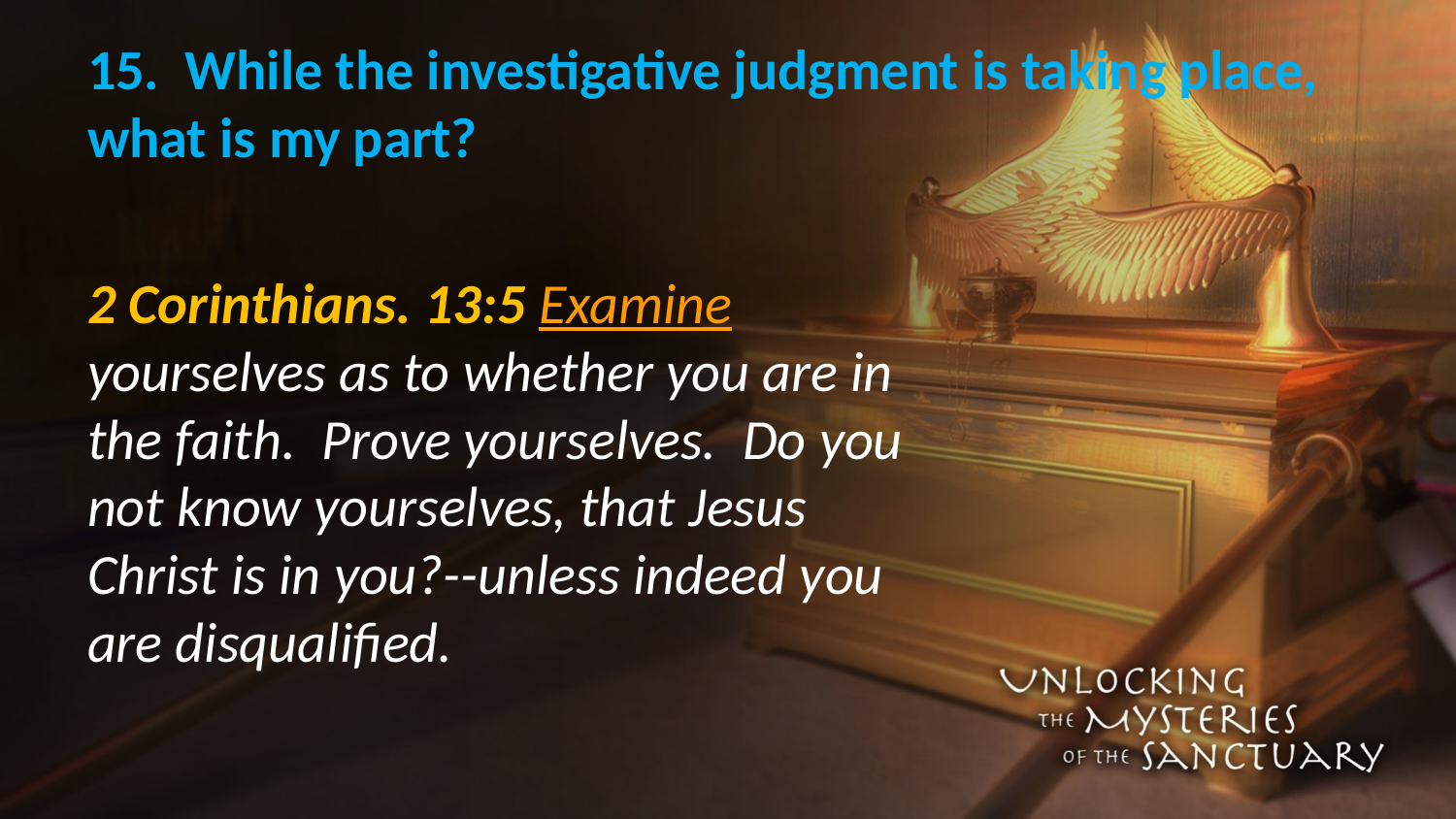

# 15.  While the investigative judgment is taking place, what is my part?

2 Corinthians. 13:5 Examine yourselves as to whether you are in the faith.  Prove yourselves.  Do you not know yourselves, that Jesus Christ is in you?--unless indeed you are disqualified.